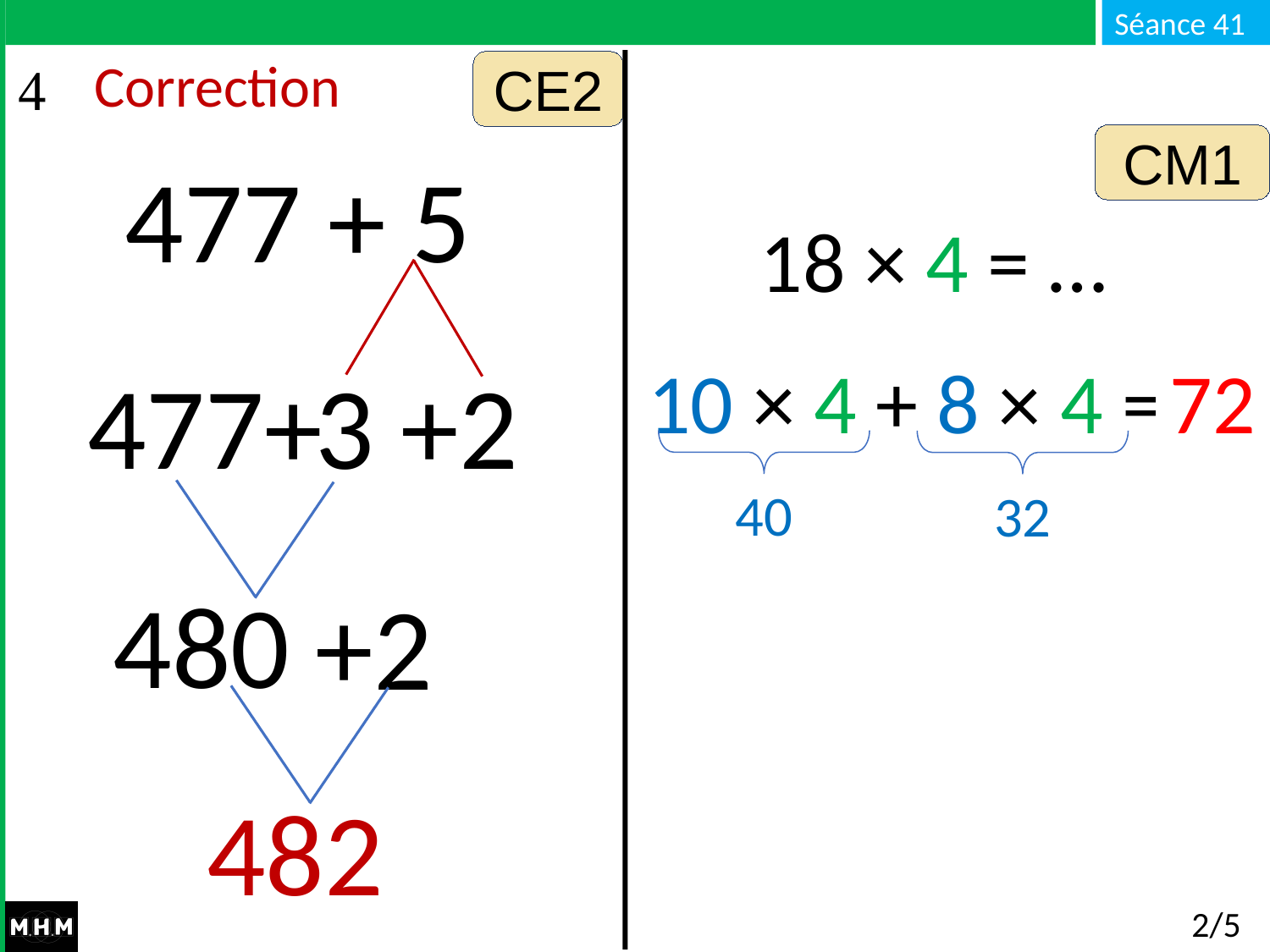

# Correction
CE2
CM1
477 + 5
18 × 4 = …
10 × 4 + 8 × 4 = …
72
477+
3 +2

40

32
480
+2
482
2/5